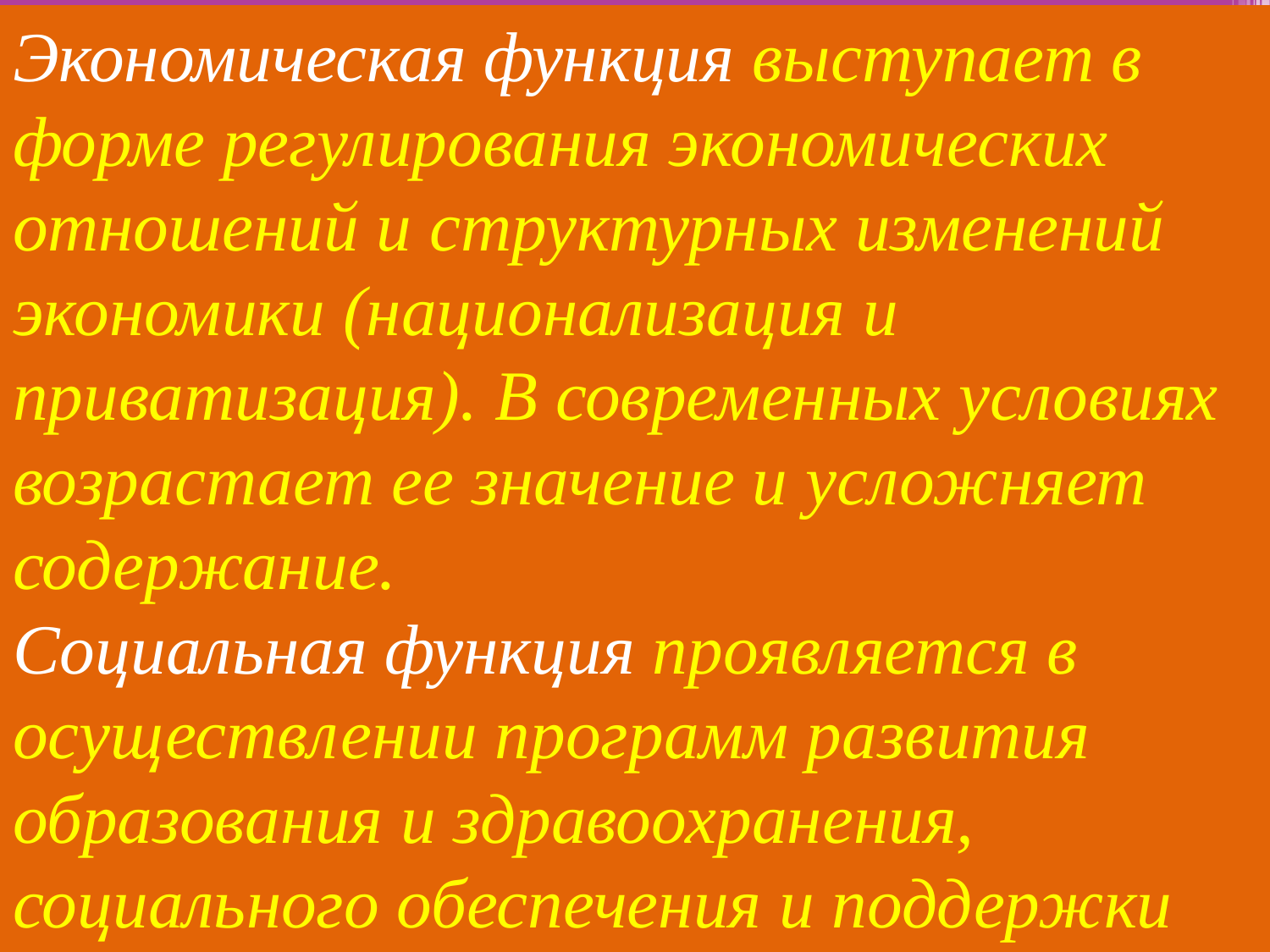

Экономическая функция выступает в форме регулирования экономических отношений и структурных изменений экономики (национализация и приватизация). В современных условиях возрастает ее значение и усложняет содержание.
Социальная функция проявляется в осуществлении программ развития образования и здравоохранения, социального обеспечения и поддержки культуры.